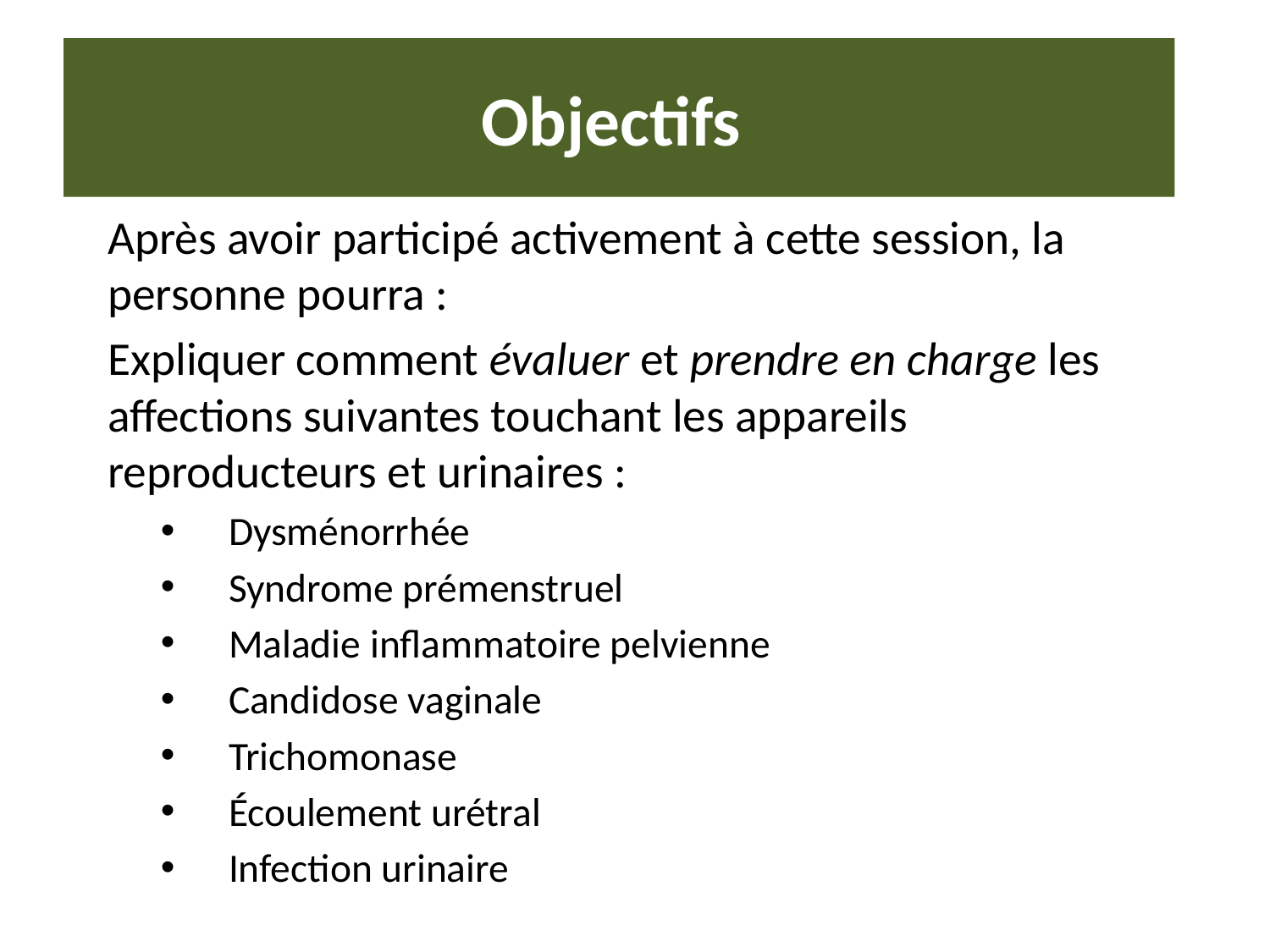

# Objectifs
Après avoir participé activement à cette session, la personne pourra :
Expliquer comment évaluer et prendre en charge les affections suivantes touchant les appareils reproducteurs et urinaires :
Dysménorrhée
Syndrome prémenstruel
Maladie inflammatoire pelvienne
Candidose vaginale
Trichomonase
Écoulement urétral
Infection urinaire